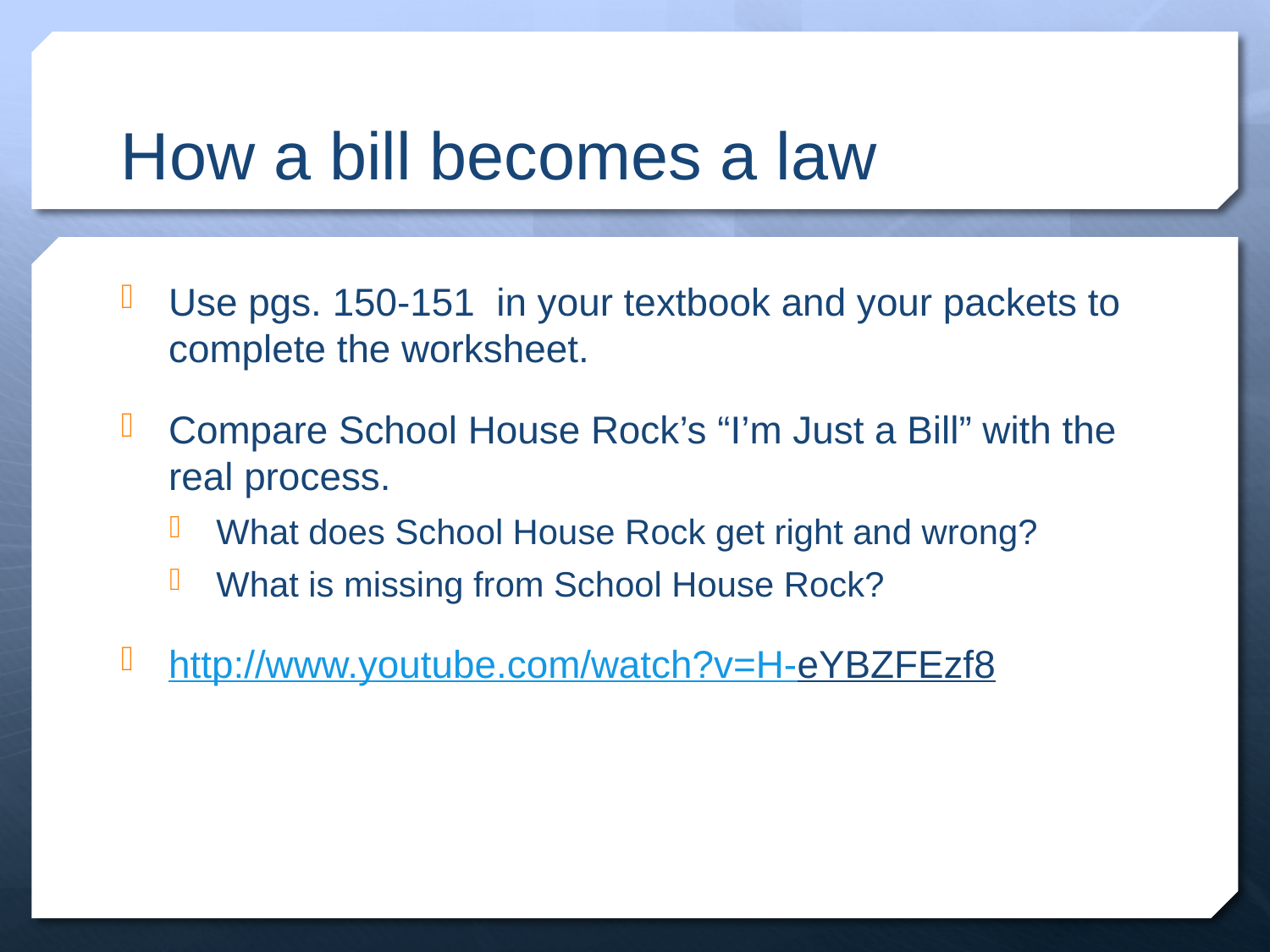

# How a bill becomes a law
Use pgs. 150-151  in your textbook and your packets to complete the worksheet.
Compare School House Rock’s “I’m Just a Bill” with the real process.
What does School House Rock get right and wrong?
What is missing from School House Rock?
http://www.youtube.com/watch?v=H-eYBZFEzf8